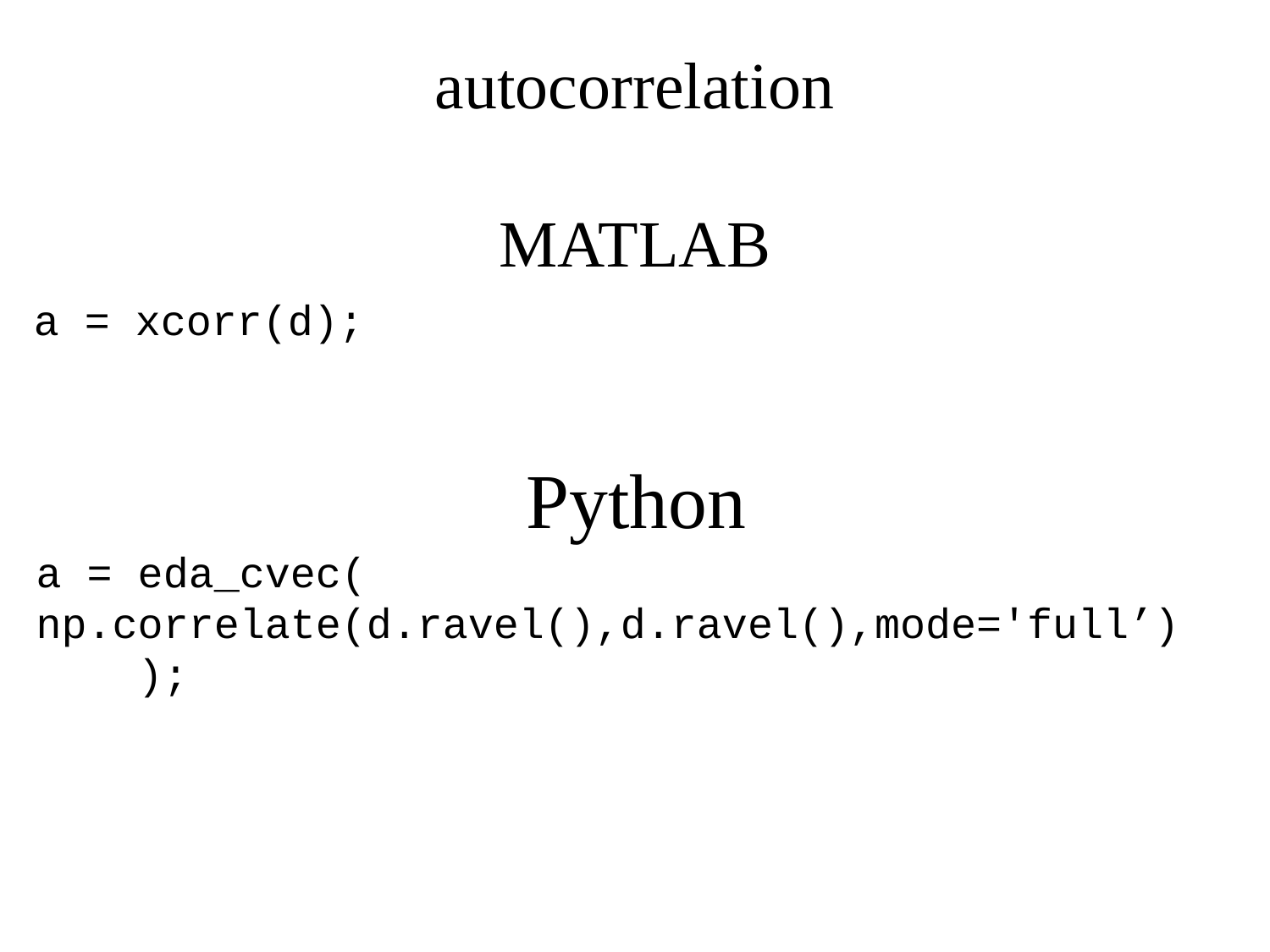

# autocorrelation MATLAB
a = xcorr(d);
Python
a = eda_cvec(
np.correlate(d.ravel(),d.ravel(),mode='full’)
    );